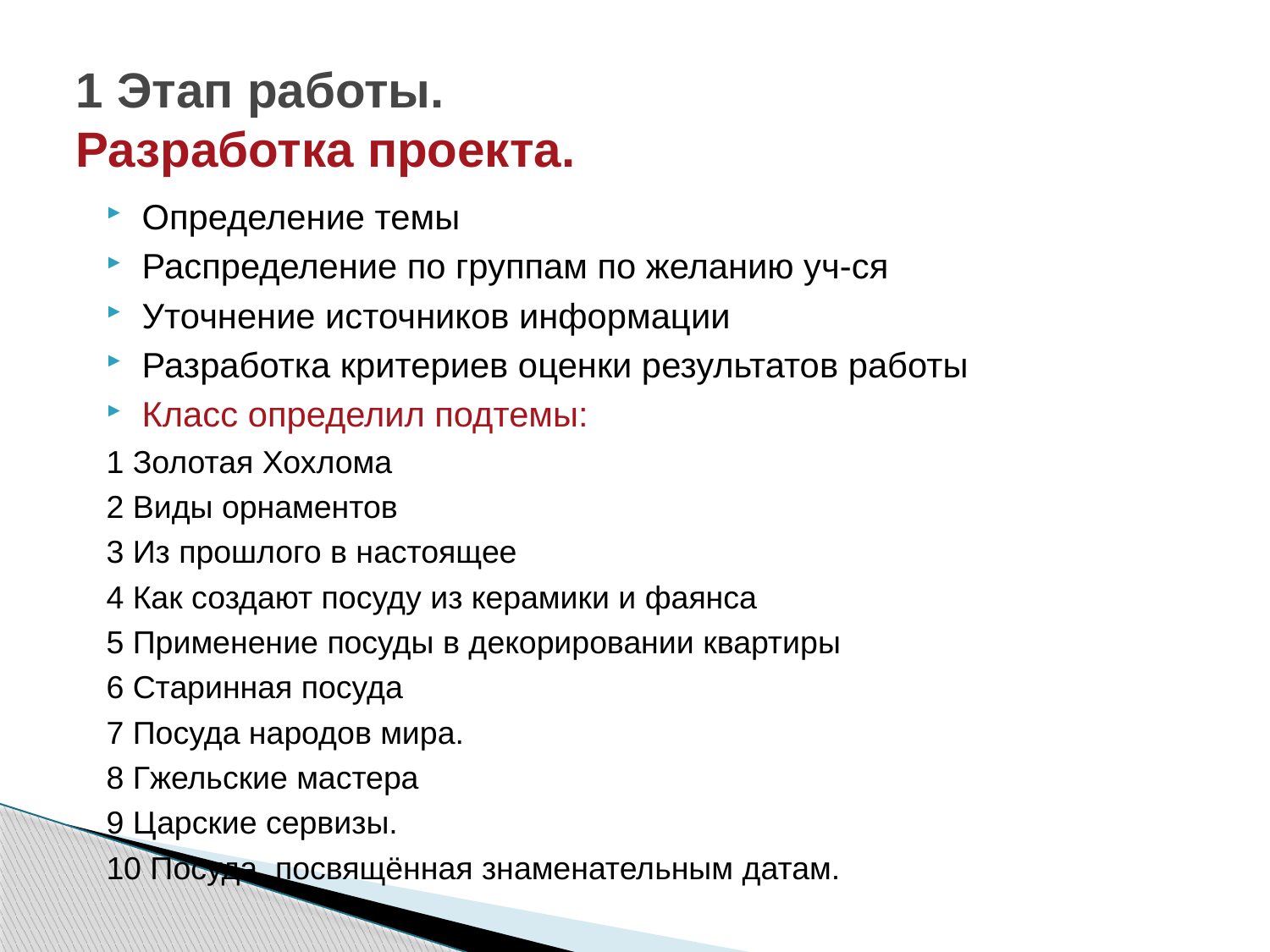

# 1 Этап работы. Разработка проекта.
Определение темы
Распределение по группам по желанию уч-ся
Уточнение источников информации
Разработка критериев оценки результатов работы
Класс определил подтемы:
1 Золотая Хохлома
2 Виды орнаментов
3 Из прошлого в настоящее
4 Как создают посуду из керамики и фаянса
5 Применение посуды в декорировании квартиры
6 Старинная посуда
7 Посуда народов мира.
8 Гжельские мастера
9 Царские сервизы.
10 Посуда, посвящённая знаменательным датам.